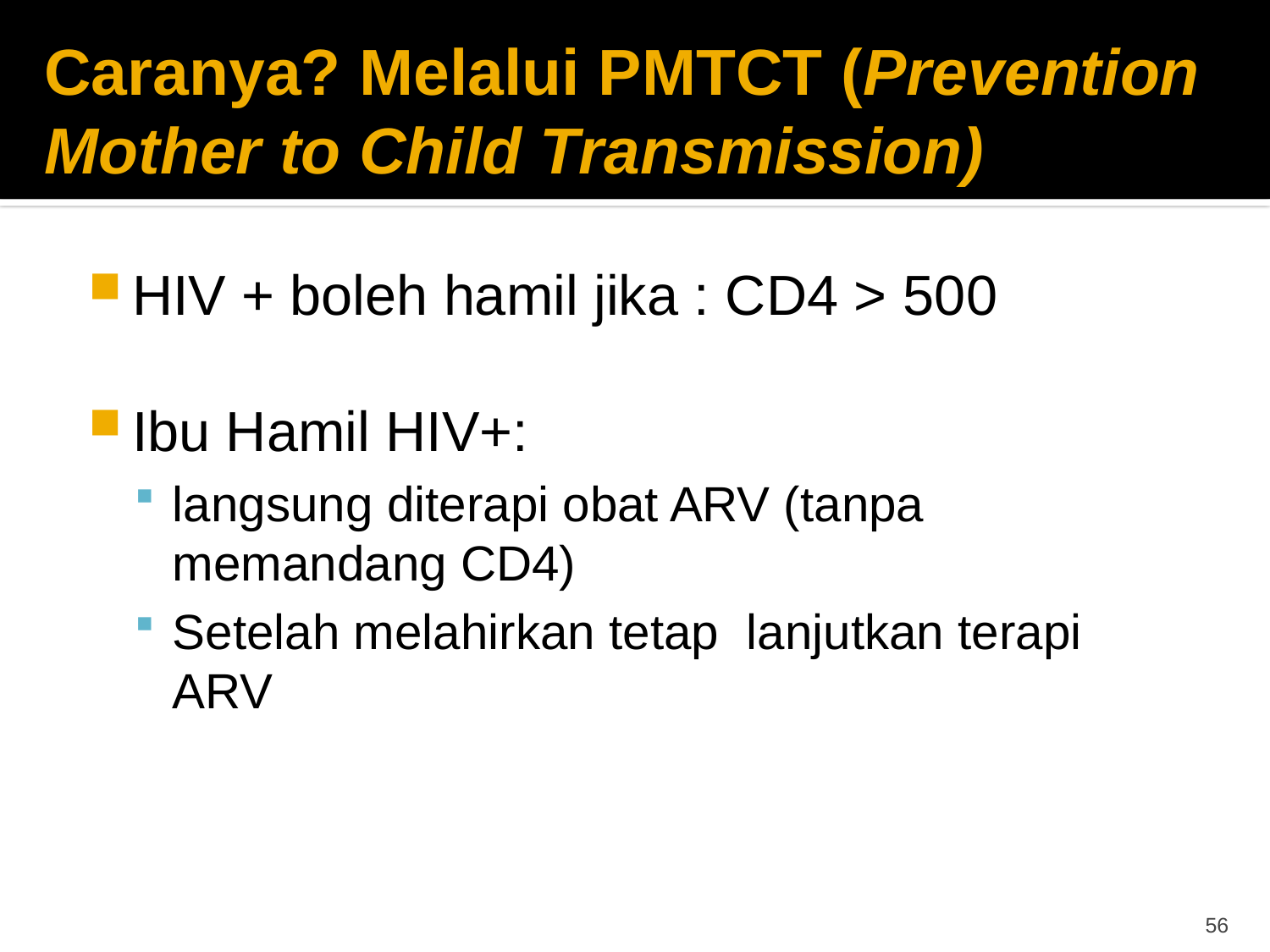

# Caranya? Melalui PMTCT (Prevention Mother to Child Transmission)
HIV + boleh hamil jika : CD4 > 500

Ibu Hamil HIV+:
langsung diterapi obat ARV (tanpa memandang CD4)
Setelah melahirkan tetap  lanjutkan terapi ARV

56